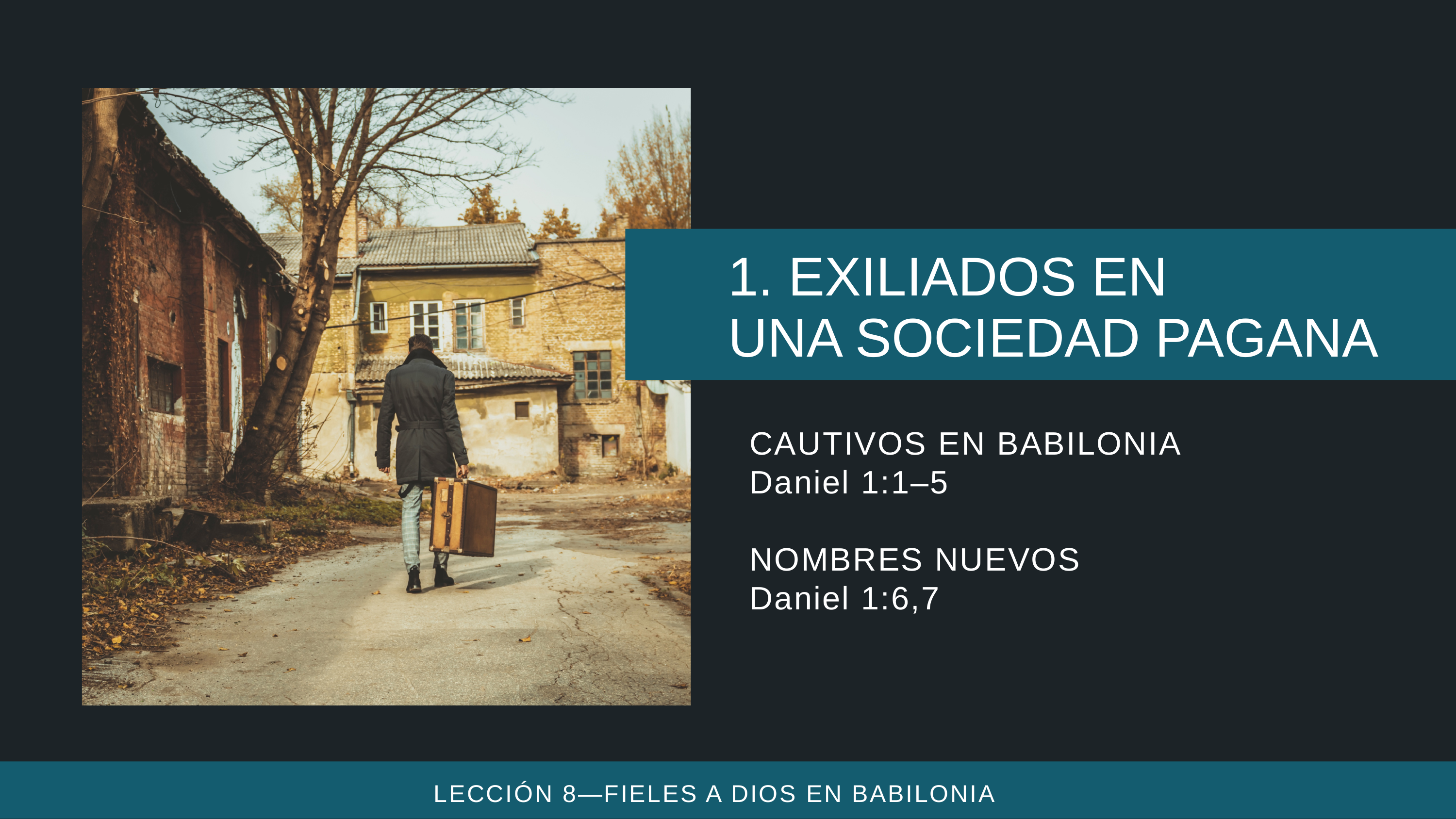

CAUTIVOS EN BABILONIA
Daniel 1:1–5
NOMBRES NUEVOS
Daniel 1:6,7